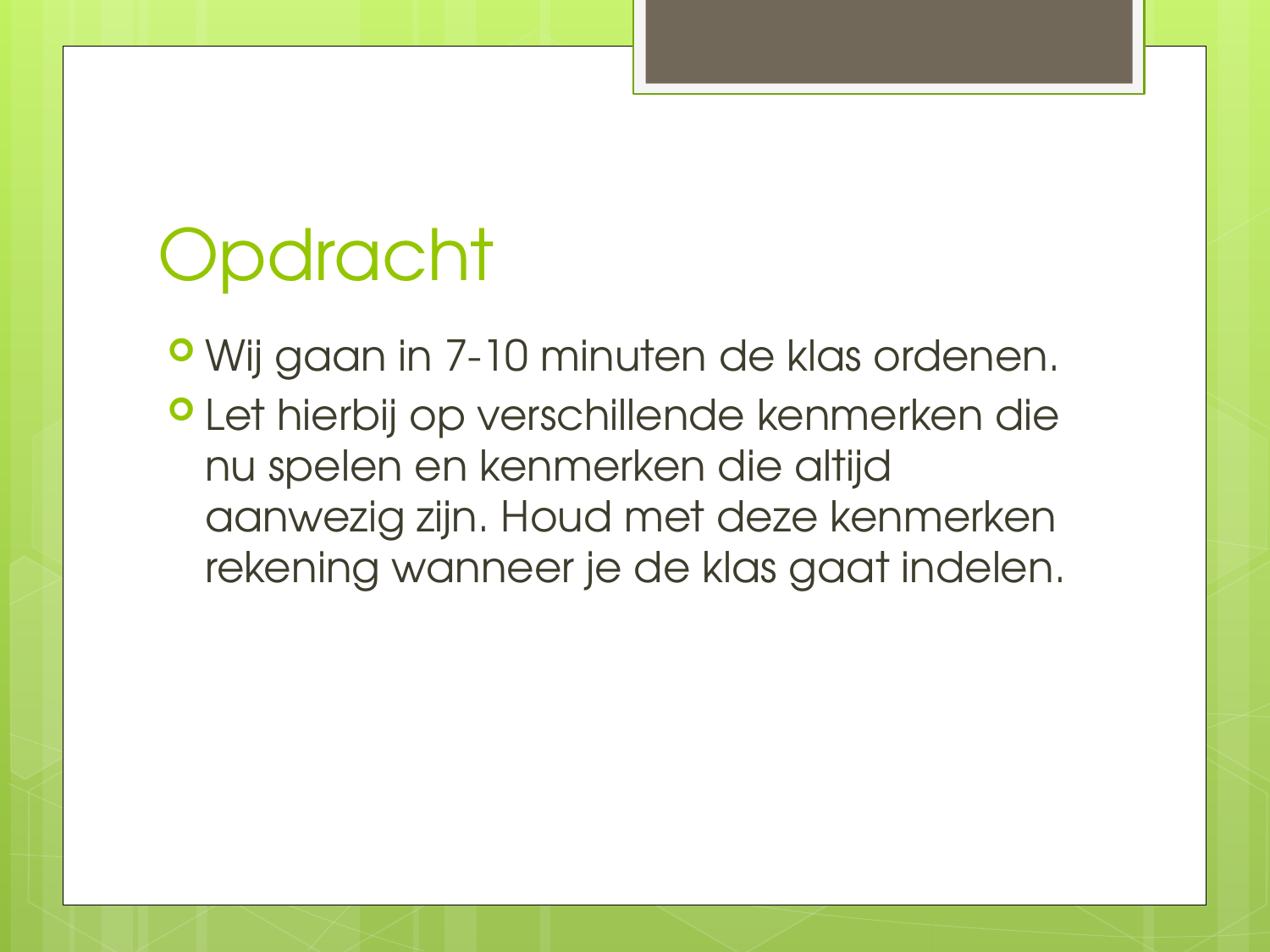

# Opdracht
Wij gaan in 7-10 minuten de klas ordenen.
Let hierbij op verschillende kenmerken die nu spelen en kenmerken die altijd aanwezig zijn. Houd met deze kenmerken rekening wanneer je de klas gaat indelen.